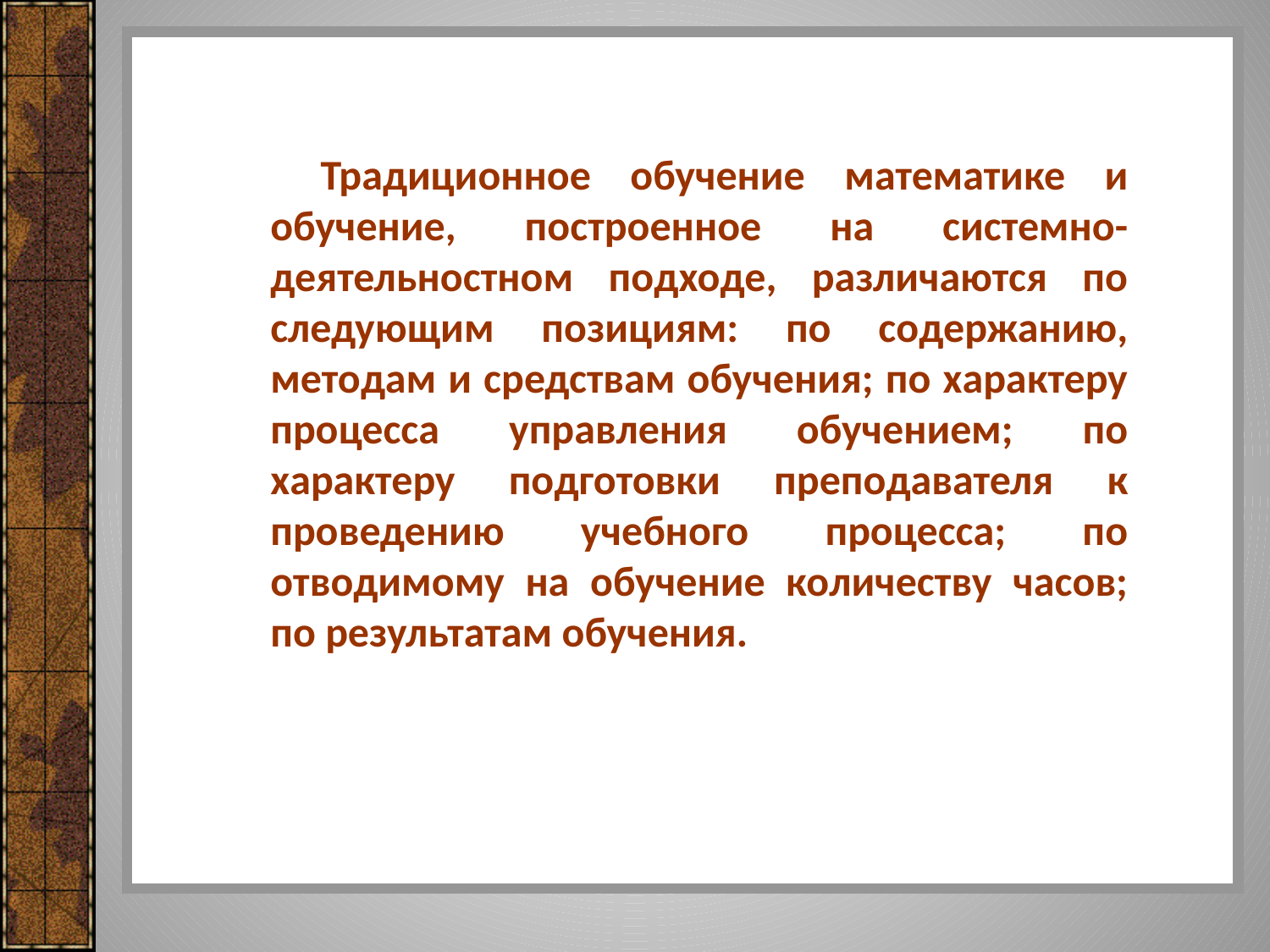

Традиционное обучение математике и обучение, построенное на системно-деятельностном подходе, различаются по следующим позициям: по содержанию, методам и средствам обучения; по характеру процесса управления обучением; по характеру подготовки преподавателя к проведению учебного процесса; по отводимому на обучение количеству часов; по результатам обучения.